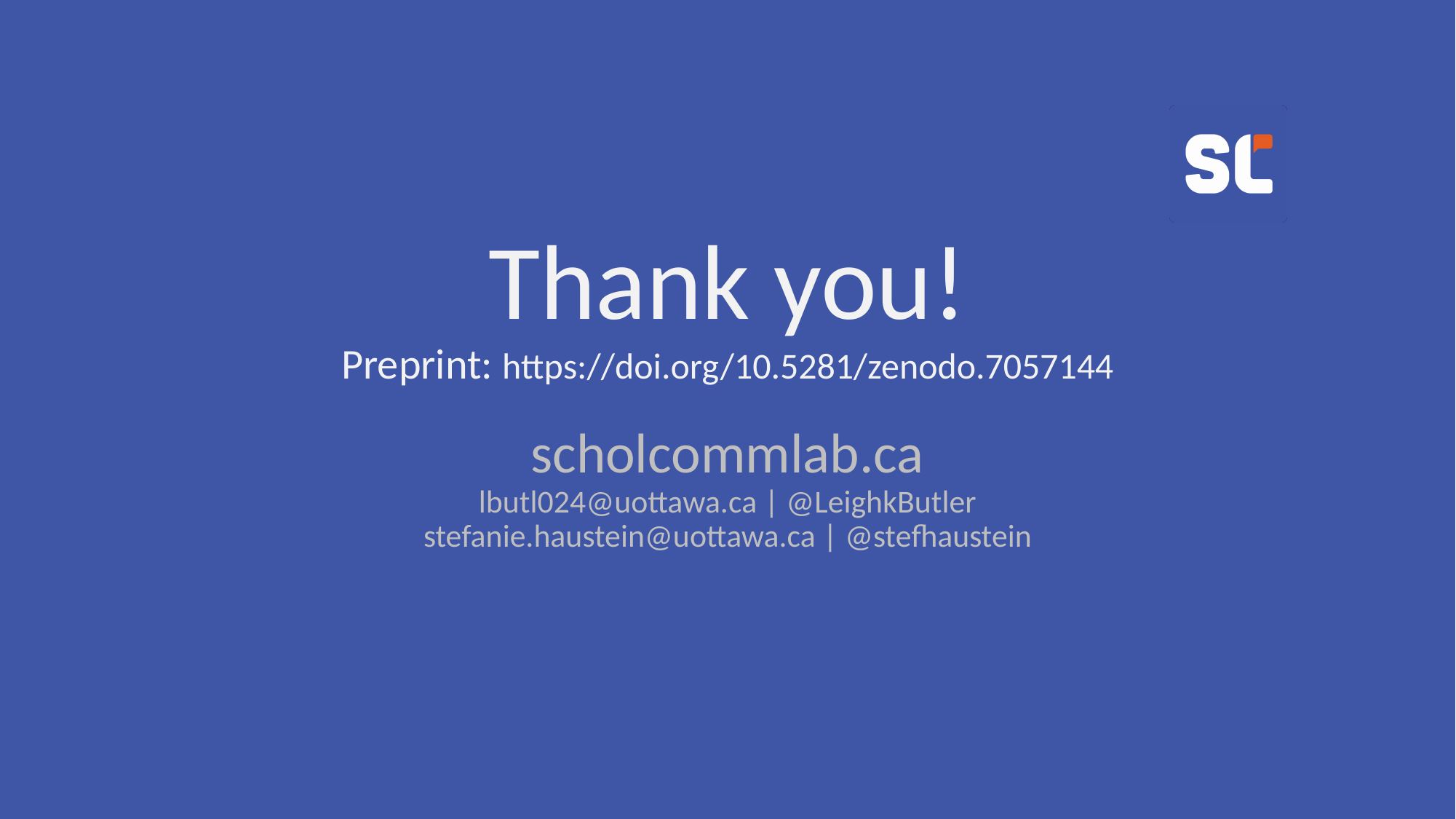

# Thank you! Preprint: https://doi.org/10.5281/zenodo.7057144
scholcommlab.ca
lbutl024@uottawa.ca | @LeighkButler
stefanie.haustein@uottawa.ca | @stefhaustein